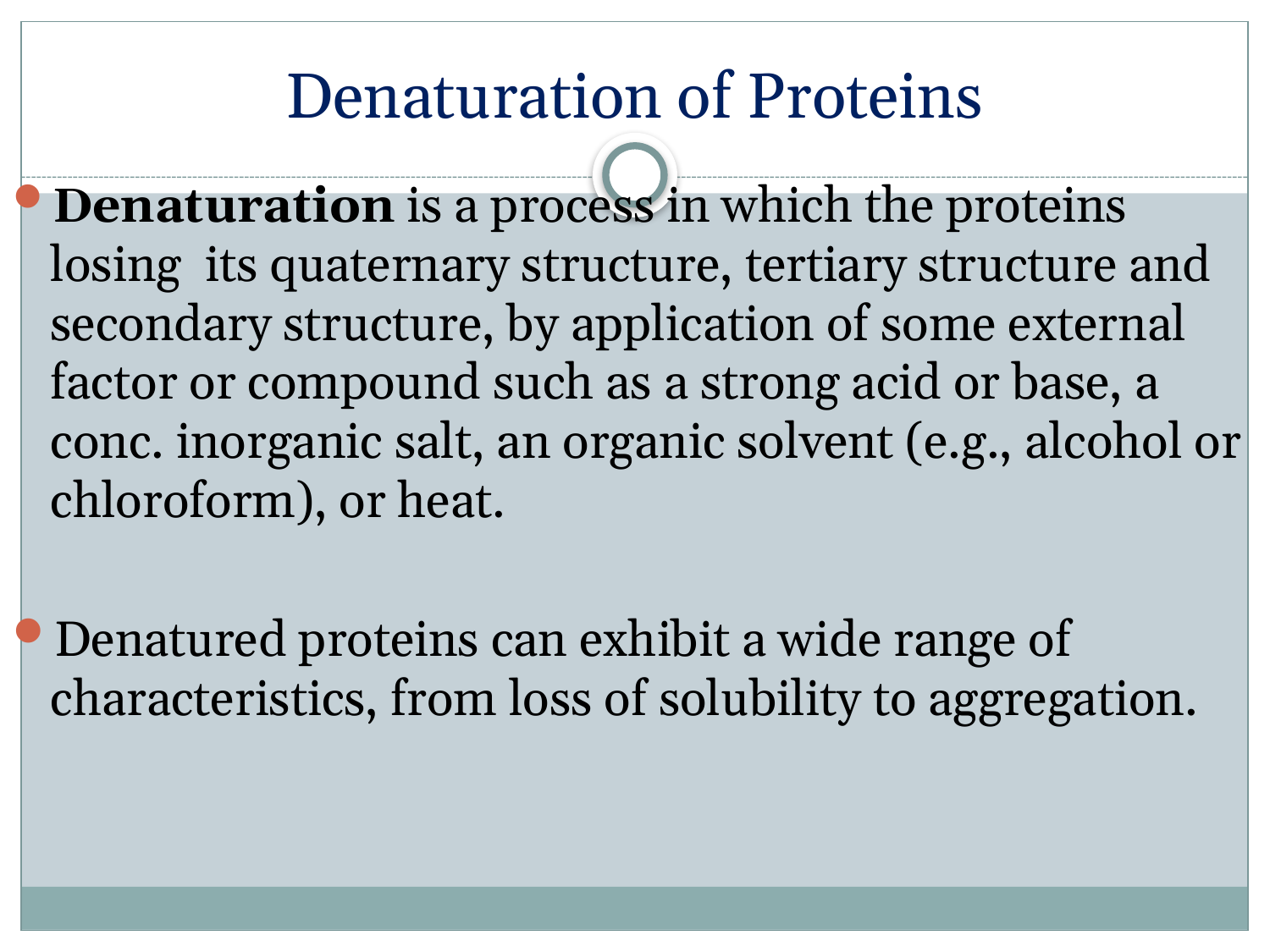

# Denaturation of Proteins
Denaturation is a process in which the proteins losing  its quaternary structure, tertiary structure and secondary structure, by application of some external factor or compound such as a strong acid or base, a conc. inorganic salt, an organic solvent (e.g., alcohol or chloroform), or heat.

Denatured proteins can exhibit a wide range of characteristics, from loss of solubility to aggregation.